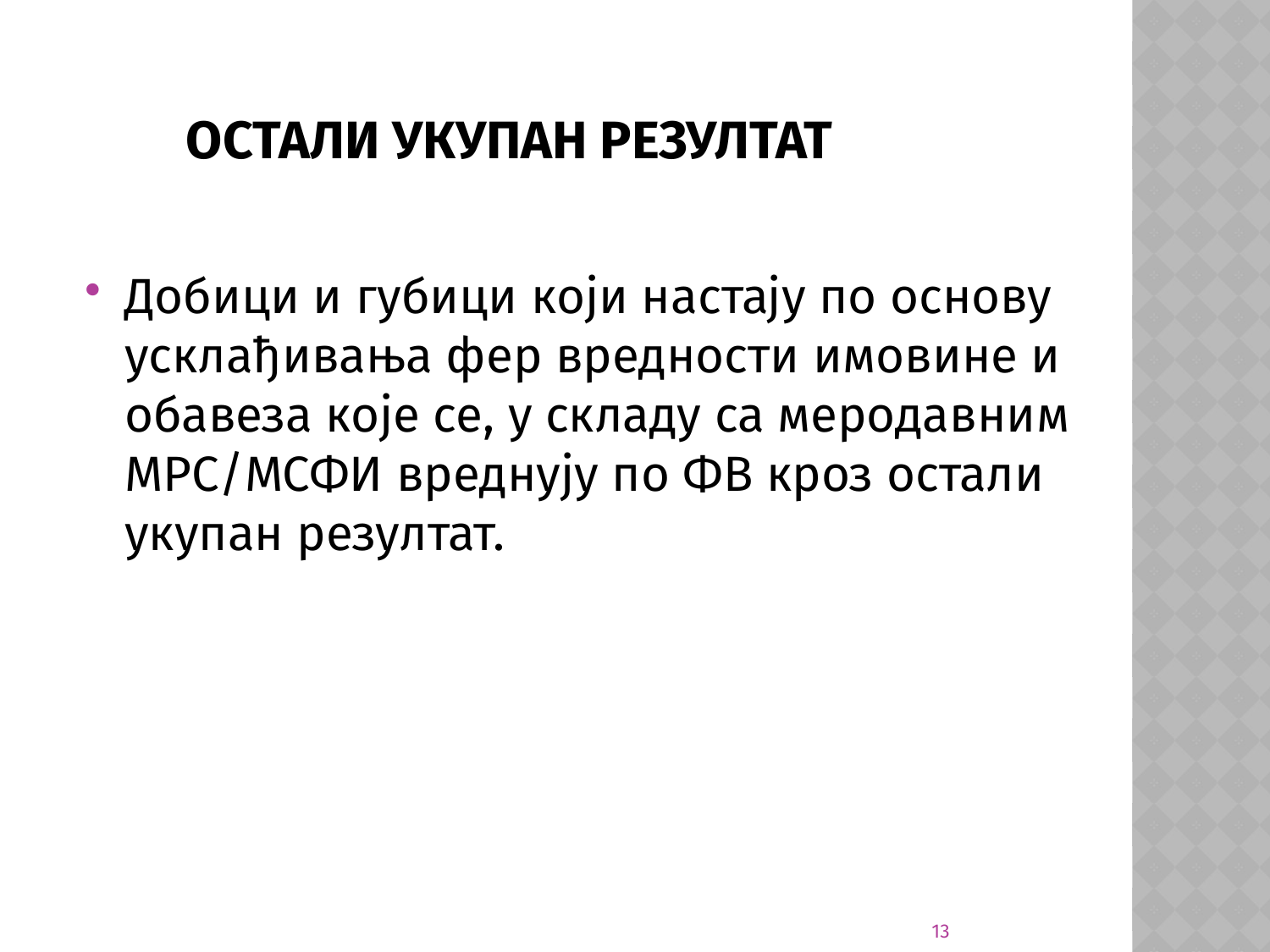

# Остали укупан резултат
Добици и губици који настају по основу усклађивања фер вредности имовине и обавеза које се, у складу са меродавним МРС/МСФИ вреднују по ФВ кроз остали укупан резултат.
13